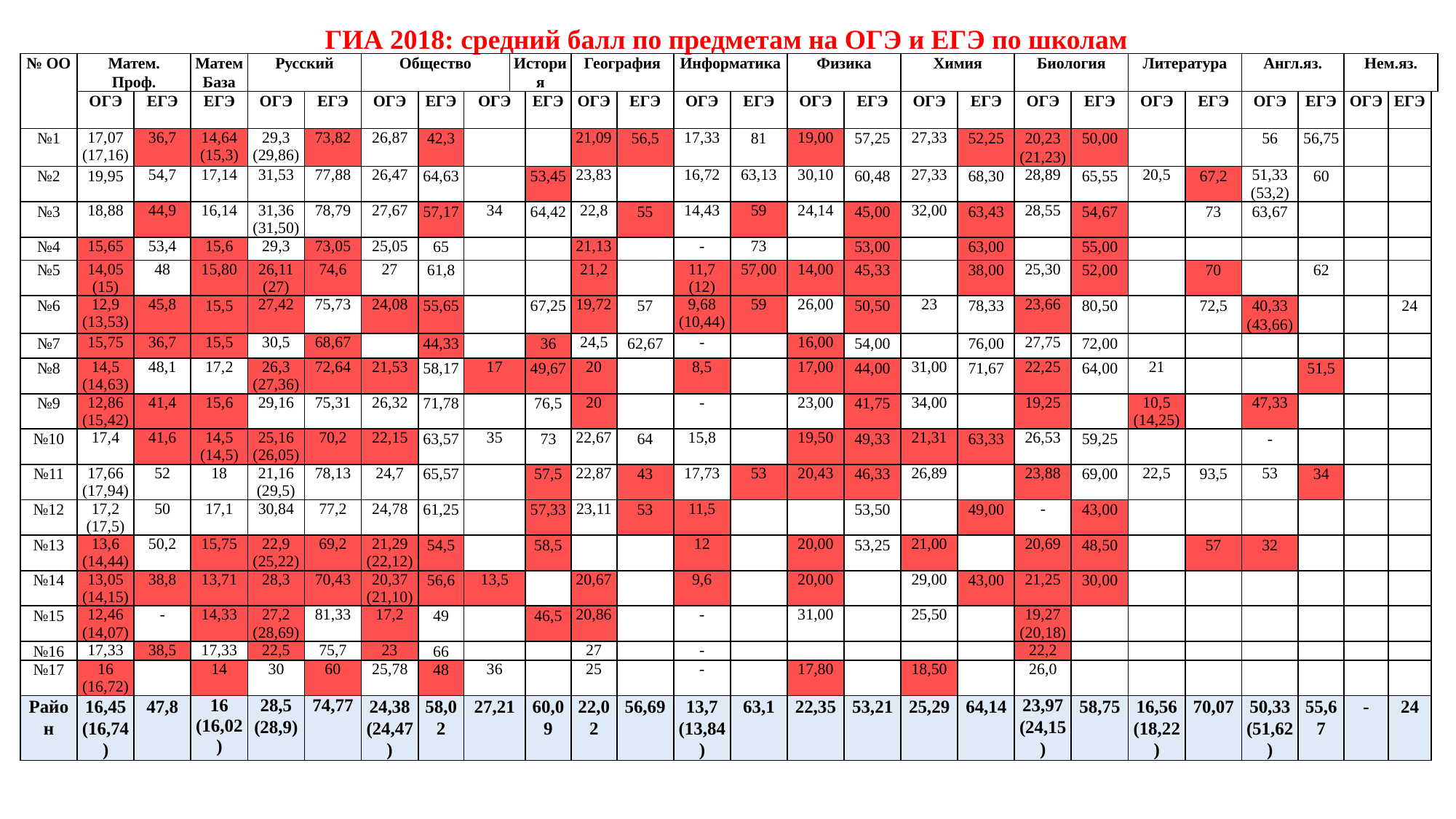

# ГИА 2018: средний балл по предметам на ОГЭ и ЕГЭ по школам
| № ОО | Матем. Проф. |  | Матем База | Русский |  | Общество |  |  | История |  | География |  | Информатика |  | Физика |  | Химия |  | Биология |  | Литература |  | Англ.яз. |  | Нем.яз. |  |  |
| --- | --- | --- | --- | --- | --- | --- | --- | --- | --- | --- | --- | --- | --- | --- | --- | --- | --- | --- | --- | --- | --- | --- | --- | --- | --- | --- | --- |
|  | ОГЭ | ЕГЭ | ЕГЭ | ОГЭ | ЕГЭ | ОГЭ | ЕГЭ | ОГЭ |  | ЕГЭ | ОГЭ | ЕГЭ | ОГЭ | ЕГЭ | ОГЭ | ЕГЭ | ОГЭ | ЕГЭ | ОГЭ | ЕГЭ | ОГЭ | ЕГЭ | ОГЭ | ЕГЭ | ОГЭ | ЕГЭ |  |
| №1 | 17,07 (17,16) | 36,7 | 14,64 (15,3) | 29,3 (29,86) | 73,82 | 26,87 | 42,3 |  |  |  | 21,09 | 56,5 | 17,33 | 81 | 19,00 | 57,25 | 27,33 | 52,25 | 20,23 (21,23) | 50,00 |  |  | 56 | 56,75 |  |  |  |
| №2 | 19,95 | 54,7 | 17,14 | 31,53 | 77,88 | 26,47 | 64,63 |  |  | 53,45 | 23,83 |  | 16,72 | 63,13 | 30,10 | 60,48 | 27,33 | 68,30 | 28,89 | 65,55 | 20,5 | 67,2 | 51,33 (53,2) | 60 |  |  |  |
| №3 | 18,88 | 44,9 | 16,14 | 31,36 (31,50) | 78,79 | 27,67 | 57,17 | 34 |  | 64,42 | 22,8 | 55 | 14,43 | 59 | 24,14 | 45,00 | 32,00 | 63,43 | 28,55 | 54,67 |  | 73 | 63,67 |  |  |  |  |
| №4 | 15,65 | 53,4 | 15,6 | 29,3 | 73,05 | 25,05 | 65 |  |  |  | 21,13 |  | - | 73 |  | 53,00 |  | 63,00 |  | 55,00 |  |  |  |  |  |  |  |
| №5 | 14,05 (15) | 48 | 15,80 | 26,11 (27) | 74,6 | 27 | 61,8 |  |  |  | 21,2 |  | 11,7 (12) | 57,00 | 14,00 | 45,33 |  | 38,00 | 25,30 | 52,00 |  | 70 |  | 62 |  |  |  |
| №6 | 12,9 (13,53) | 45,8 | 15,5 | 27,42 | 75,73 | 24,08 | 55,65 |  |  | 67,25 | 19,72 | 57 | 9,68 (10,44) | 59 | 26,00 | 50,50 | 23 | 78,33 | 23,66 | 80,50 |  | 72,5 | 40,33 (43,66) |  |  | 24 |  |
| №7 | 15,75 | 36,7 | 15,5 | 30,5 | 68,67 |  | 44,33 |  |  | 36 | 24,5 | 62,67 | - |  | 16,00 | 54,00 |  | 76,00 | 27,75 | 72,00 |  |  |  |  |  |  |  |
| №8 | 14,5 (14,63) | 48,1 | 17,2 | 26,3 (27,36) | 72,64 | 21,53 | 58,17 | 17 |  | 49,67 | 20 |  | 8,5 |  | 17,00 | 44,00 | 31,00 | 71,67 | 22,25 | 64,00 | 21 |  |  | 51,5 |  |  |  |
| №9 | 12,86 (15,42) | 41,4 | 15,6 | 29,16 | 75,31 | 26,32 | 71,78 |  |  | 76,5 | 20 |  | - |  | 23,00 | 41,75 | 34,00 |  | 19,25 |  | 10,5 (14,25) |  | 47,33 |  |  |  |  |
| №10 | 17,4 | 41,6 | 14,5 (14,5) | 25,16 (26,05) | 70,2 | 22,15 | 63,57 | 35 |  | 73 | 22,67 | 64 | 15,8 |  | 19,50 | 49,33 | 21,31 | 63,33 | 26,53 | 59,25 |  |  | - |  |  |  |  |
| №11 | 17,66 (17,94) | 52 | 18 | 21,16 (29,5) | 78,13 | 24,7 | 65,57 |  |  | 57,5 | 22,87 | 43 | 17,73 | 53 | 20,43 | 46,33 | 26,89 |  | 23,88 | 69,00 | 22,5 | 93,5 | 53 | 34 |  |  |  |
| №12 | 17,2 (17,5) | 50 | 17,1 | 30,84 | 77,2 | 24,78 | 61,25 |  |  | 57,33 | 23,11 | 53 | 11,5 |  |  | 53,50 |  | 49,00 | - | 43,00 |  |  |  |  |  |  |  |
| №13 | 13,6 (14,44) | 50,2 | 15,75 | 22,9 (25,22) | 69,2 | 21,29 (22,12) | 54,5 |  |  | 58,5 |  |  | 12 |  | 20,00 | 53,25 | 21,00 |  | 20,69 | 48,50 |  | 57 | 32 |  |  |  |  |
| №14 | 13,05 (14,15) | 38,8 | 13,71 | 28,3 | 70,43 | 20,37 (21,10) | 56,6 | 13,5 |  |  | 20,67 |  | 9,6 |  | 20,00 |  | 29,00 | 43,00 | 21,25 | 30,00 |  |  |  |  |  |  |  |
| №15 | 12,46 (14,07) | - | 14,33 | 27,2 (28,69) | 81,33 | 17,2 | 49 |  |  | 46,5 | 20,86 |  | - |  | 31,00 |  | 25,50 |  | 19,27 (20,18) |  |  |  |  |  |  |  |  |
| №16 | 17,33 | 38,5 | 17,33 | 22,5 | 75,7 | 23 | 66 |  |  |  | 27 |  | - |  |  |  |  |  | 22,2 |  |  |  |  |  |  |  |  |
| №17 | 16 (16,72) |  | 14 | 30 | 60 | 25,78 | 48 | 36 |  |  | 25 |  | - |  | 17,80 |  | 18,50 |  | 26,0 |  |  |  |  |  |  |  |  |
| Район | 16,45 (16,74) | 47,8 | 16 (16,02) | 28,5 (28,9) | 74,77 | 24,38 (24,47) | 58,02 | 27,21 |  | 60,09 | 22,02 | 56,69 | 13,7 (13,84) | 63,1 | 22,35 | 53,21 | 25,29 | 64,14 | 23,97 (24,15) | 58,75 | 16,56 (18,22) | 70,07 | 50,33 (51,62) | 55,67 | - | 24 |  |